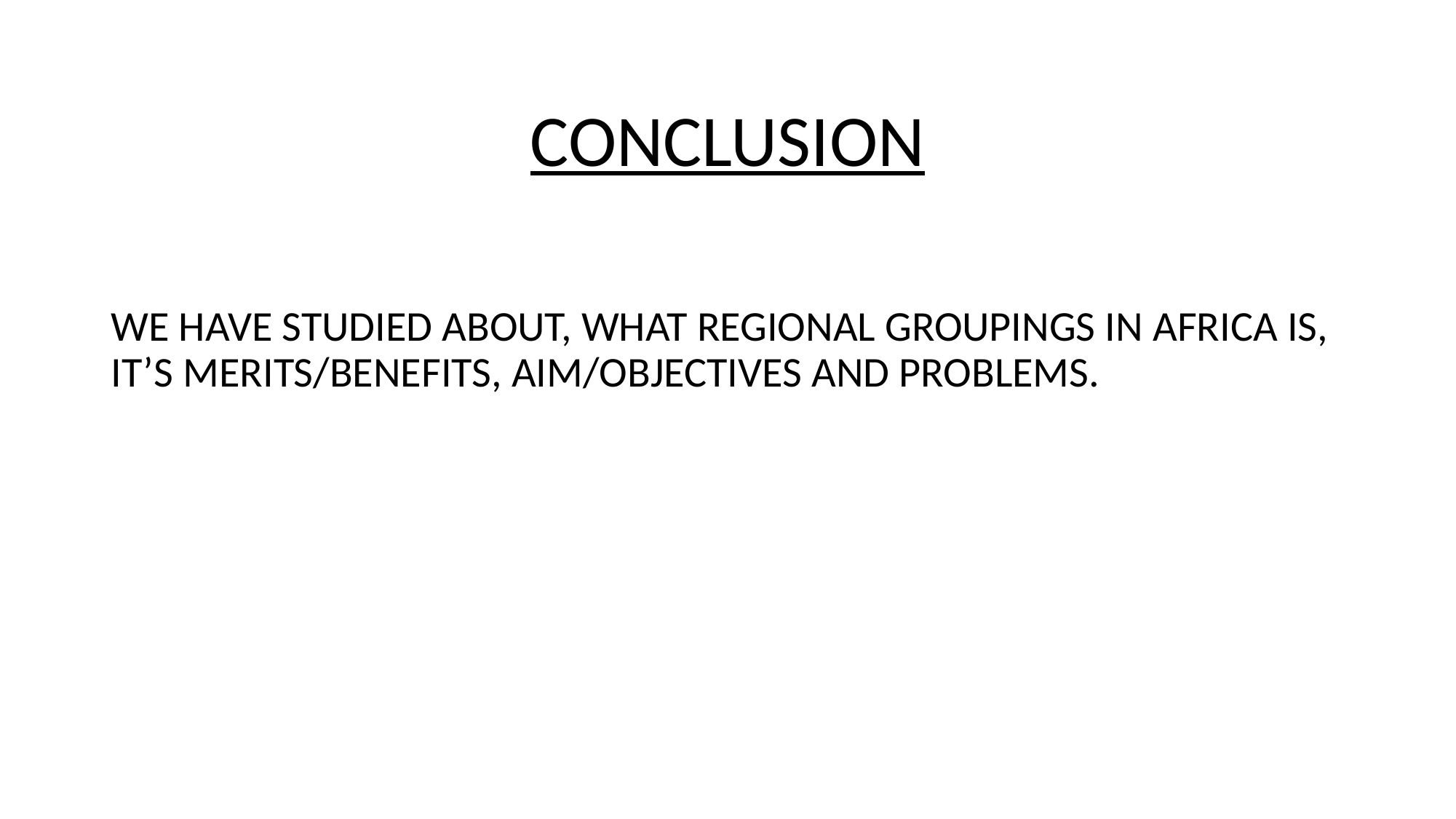

# CONCLUSION
WE HAVE STUDIED ABOUT, WHAT REGIONAL GROUPINGS IN AFRICA IS, IT’S MERITS/BENEFITS, AIM/OBJECTIVES AND PROBLEMS.